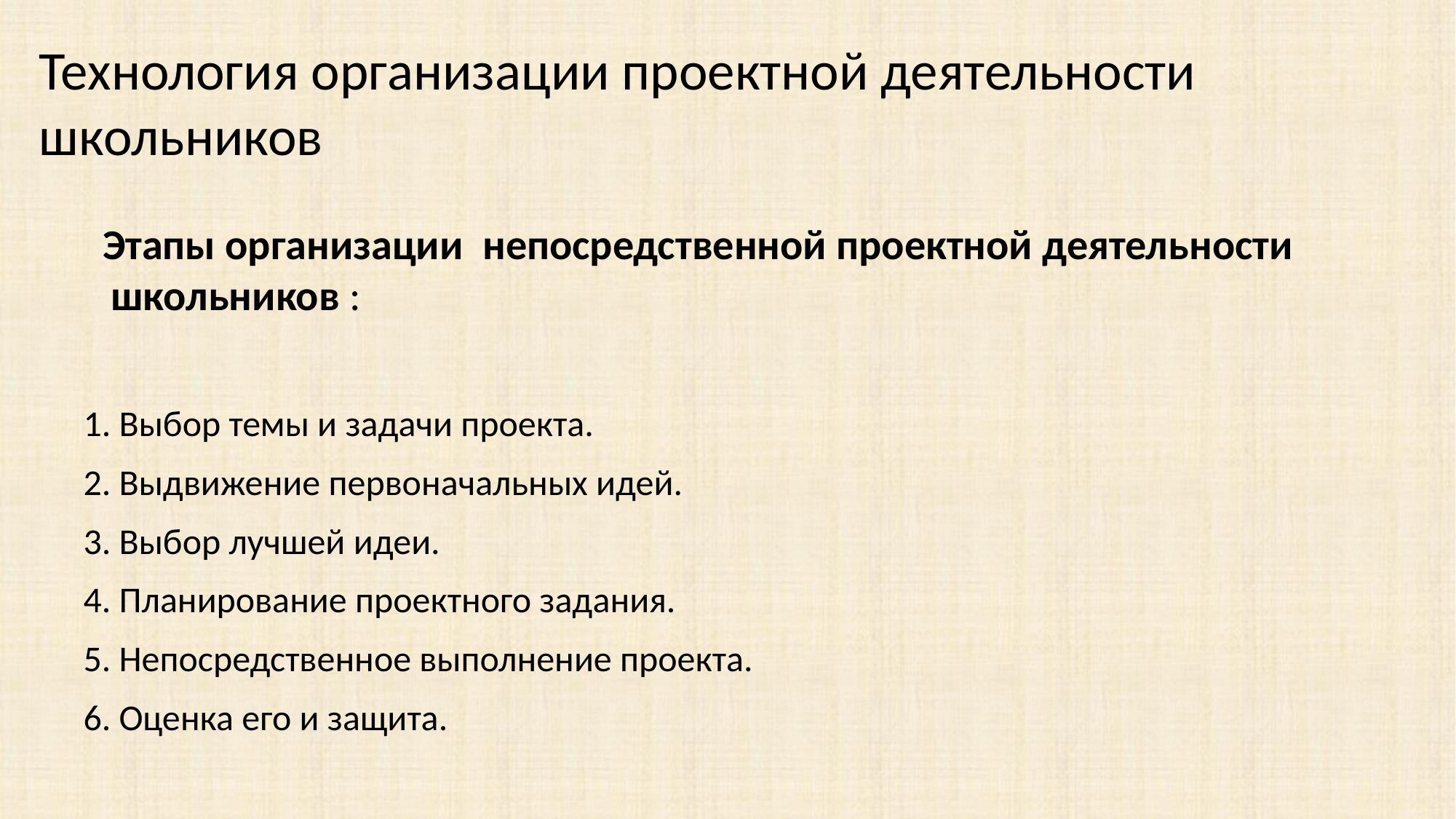

Технология организации проектной деятельности школьников
  Этапы организации  непосредственной проектной деятельности школьников :

1. Выбор темы и задачи проекта.
2. Выдвижение первоначальных идей.
3. Выбор лучшей идеи.
4. Планирование проектного задания.
5. Непосредственное выполнение проекта.
6. Оценка его и защита.